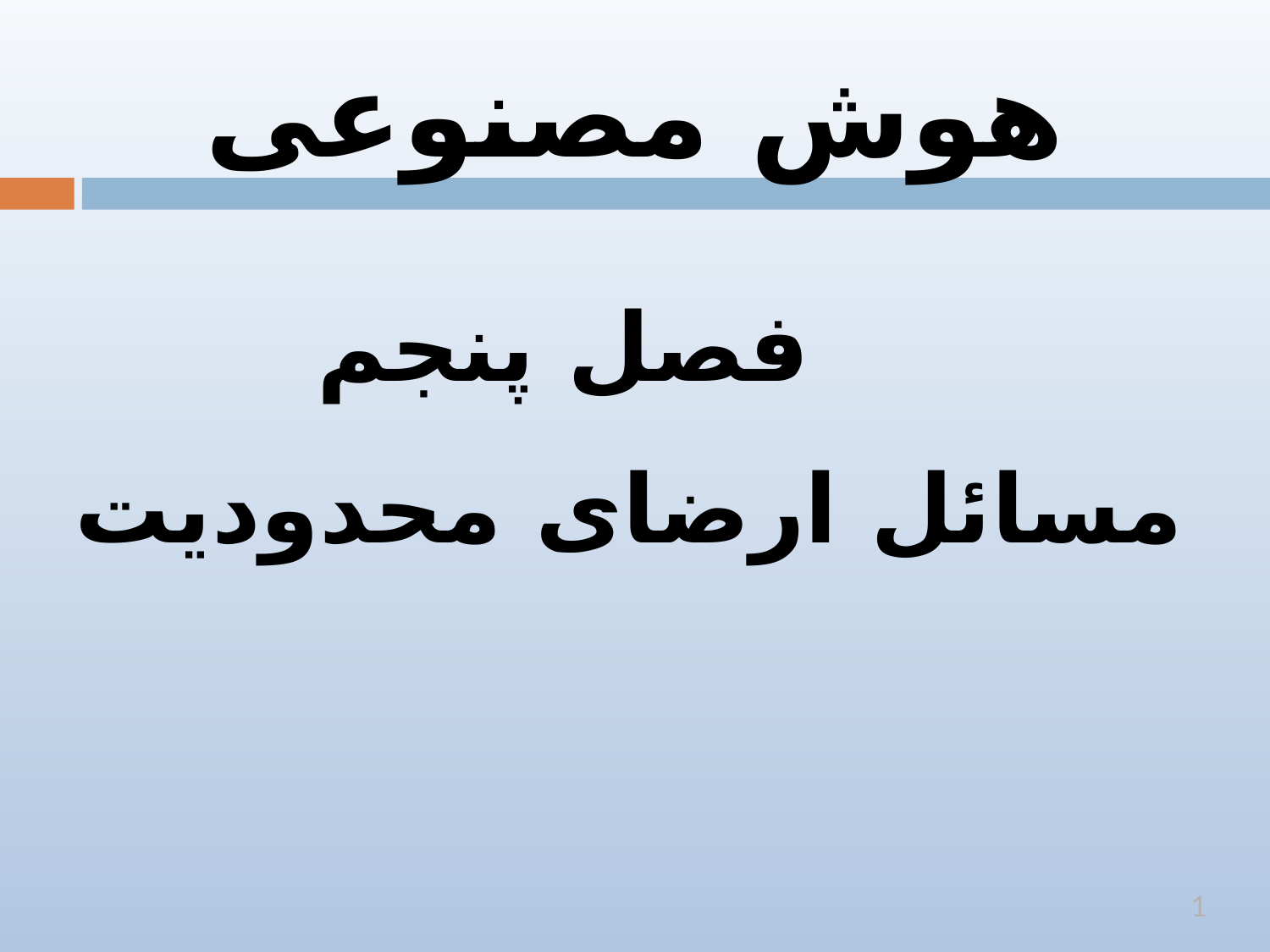

# هوش مصنوعی
    فصل پنجم
مسائل ارضای محدودیت

1